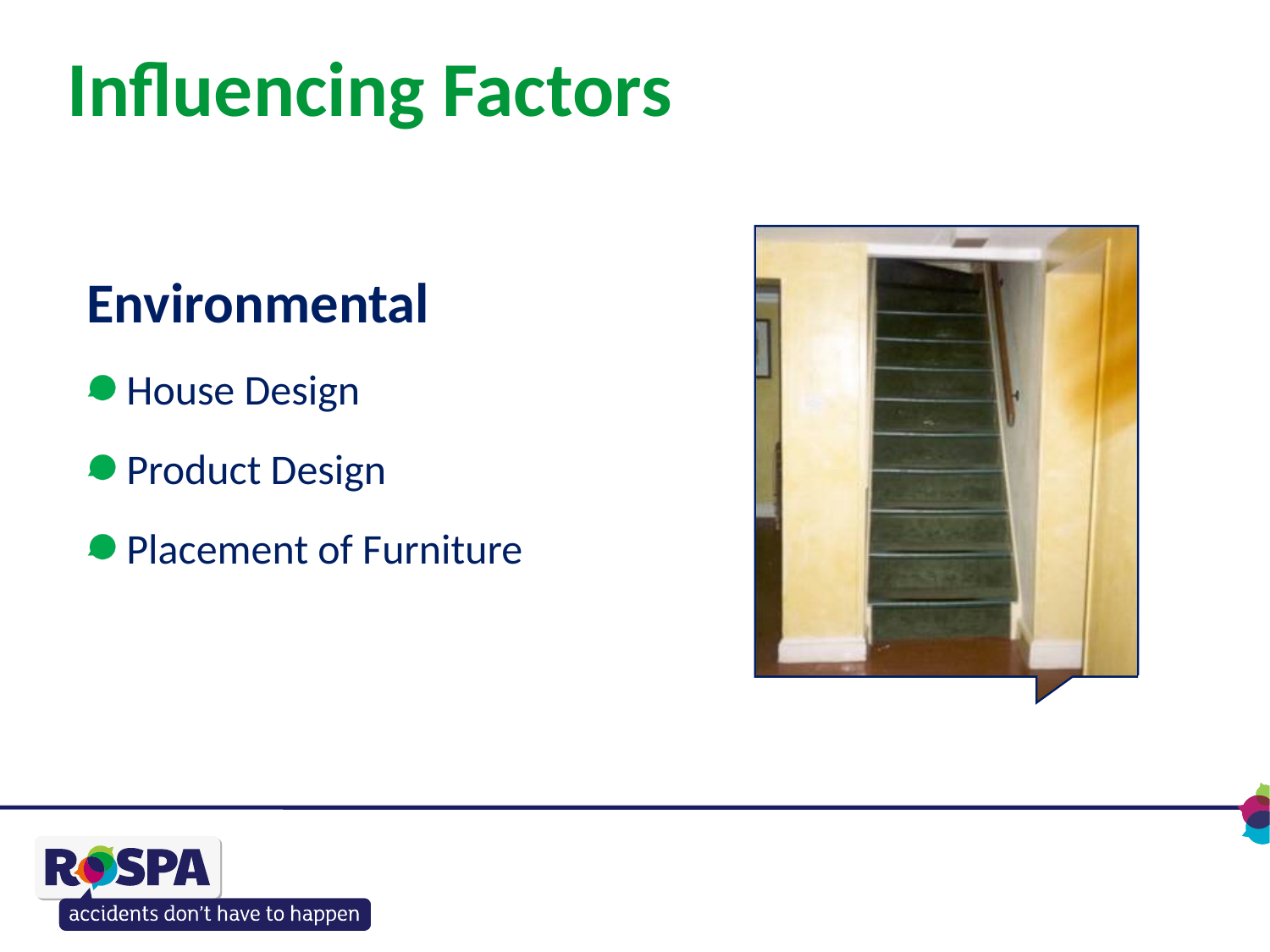

# Influencing Factors

Environmental
House Design
Product Design
Placement of Furniture